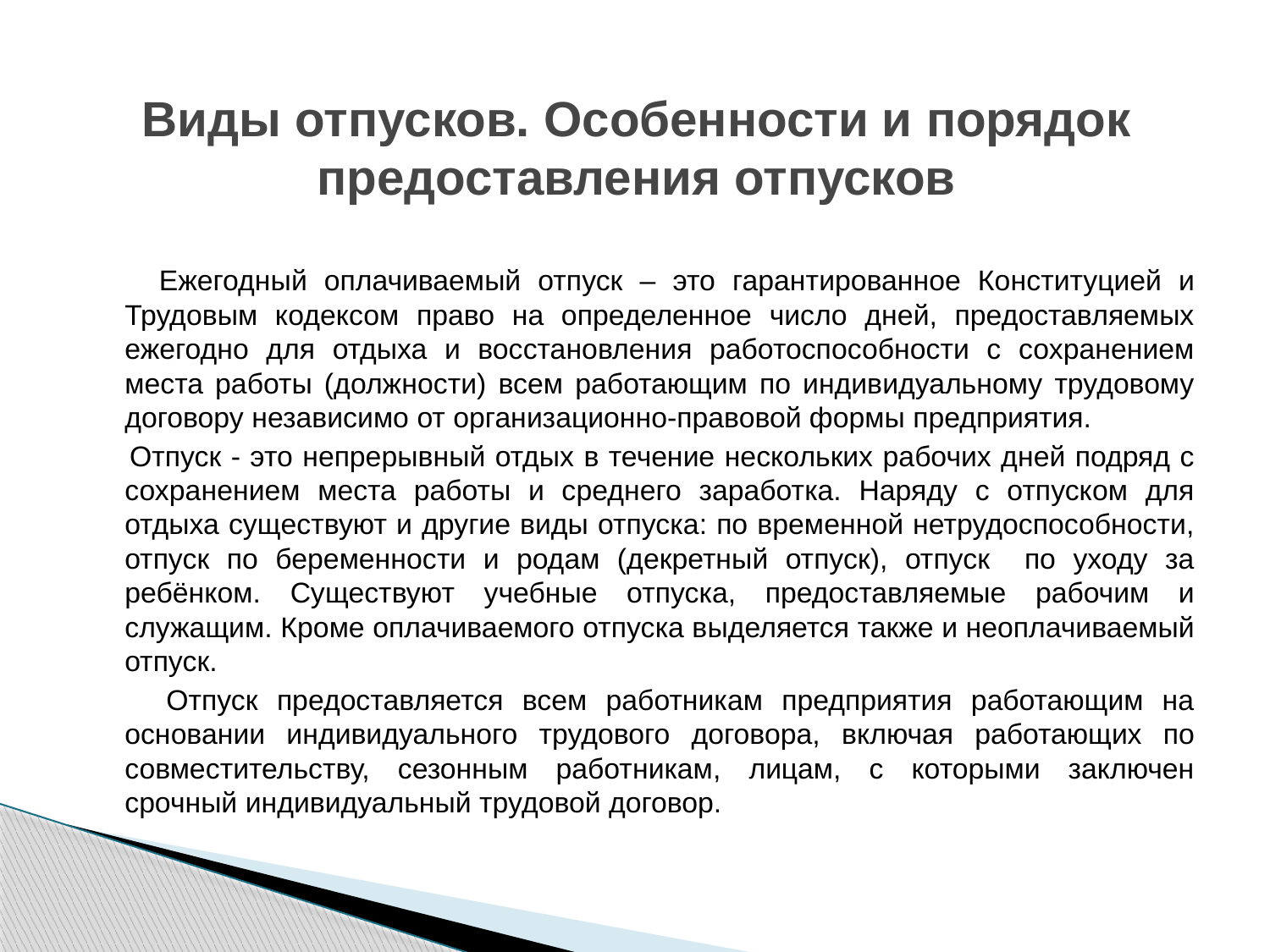

# Виды отпусков. Особенности и порядок предоставления отпусков
    Ежегодный оплачиваемый отпуск – это гарантированное Конституцией и Трудовым кодексом право на определенное число дней, предоставляемых ежегодно для отдыха и восстановления работоспособности с сохранением места работы (должности) всем работающим по индивидуальному трудовому договору независимо от организационно-правовой формы предприятия.
    Отпуск - это непрерывный отдых в течение нескольких рабочих дней подряд с сохранением места работы и среднего заработка. Наряду с отпуском для отдыха существуют и другие виды отпуска: по временной нетрудоспособности, отпуск по беременности и родам (декретный отпуск), отпуск  по уходу за ребёнком. Существуют учебные отпуска, предоставляемые рабочим и служащим. Кроме оплачиваемого отпуска выделяется также и неоплачиваемый отпуск.
    Отпуск предоставляется всем работникам предприятия работающим на основании индивидуального трудового договора, включая работающих по совместительству, сезонным работникам, лицам, с которыми заключен срочный индивидуальный трудовой договор.